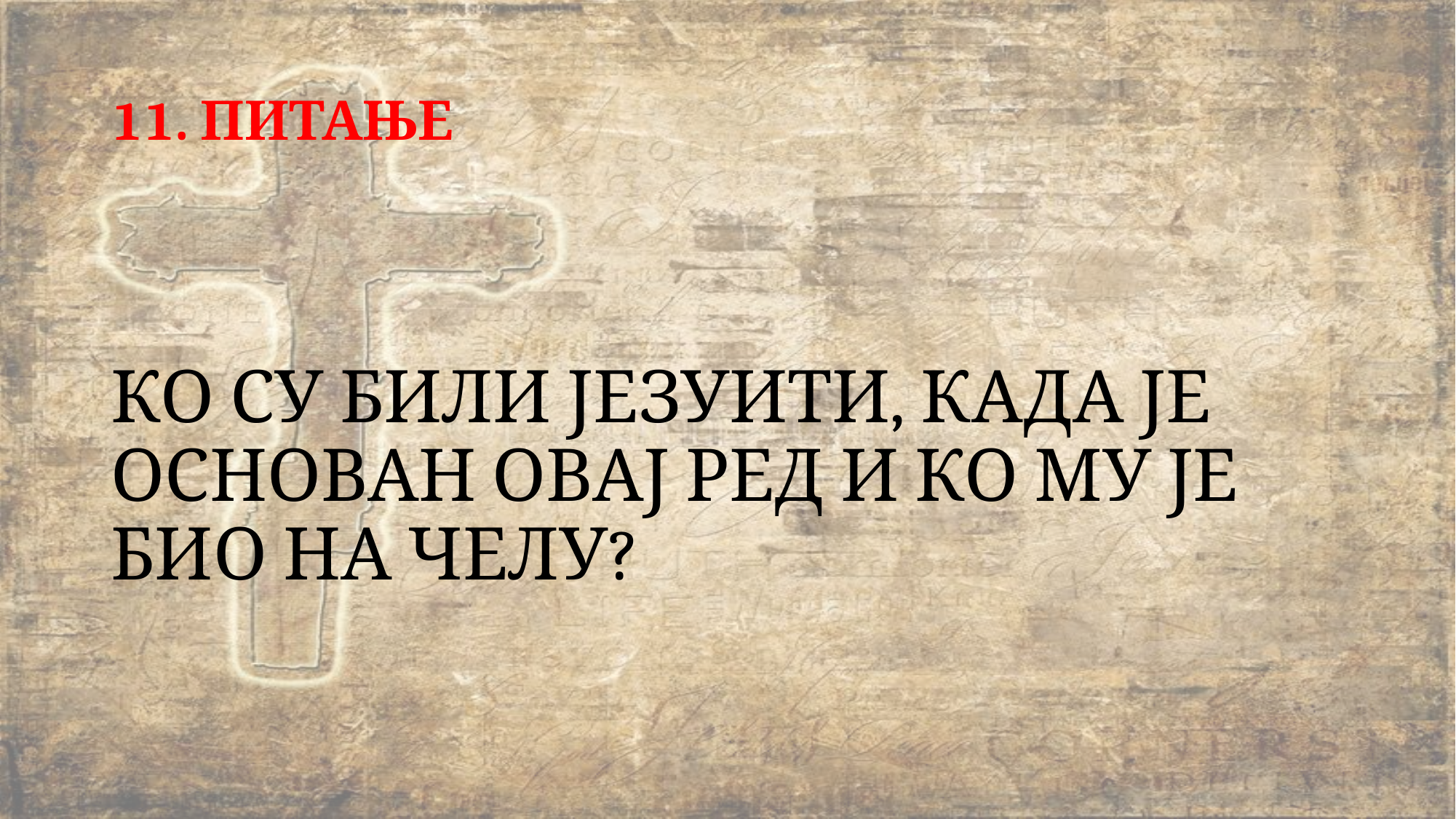

# 11. ПИТАЊЕ
КО СУ БИЛИ ЈЕЗУИТИ, КАДА ЈЕ ОСНОВАН ОВАЈ РЕД И КО МУ ЈЕ БИО НА ЧЕЛУ?